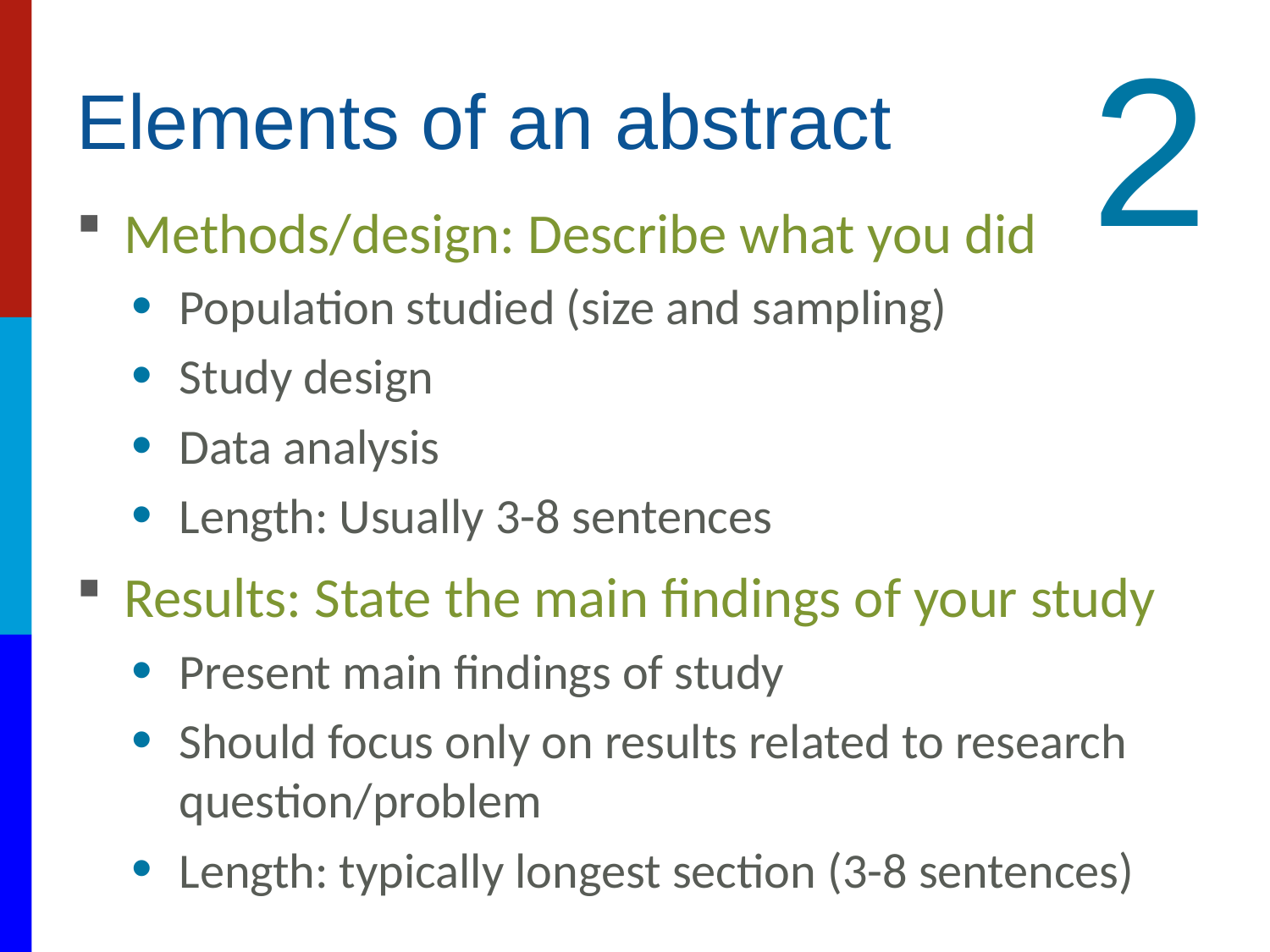

2
# Elements of an abstract
Methods/design: Describe what you did
Population studied (size and sampling)
Study design
Data analysis
Length: Usually 3-8 sentences
Results: State the main findings of your study
Present main findings of study
Should focus only on results related to research question/problem
Length: typically longest section (3-8 sentences)